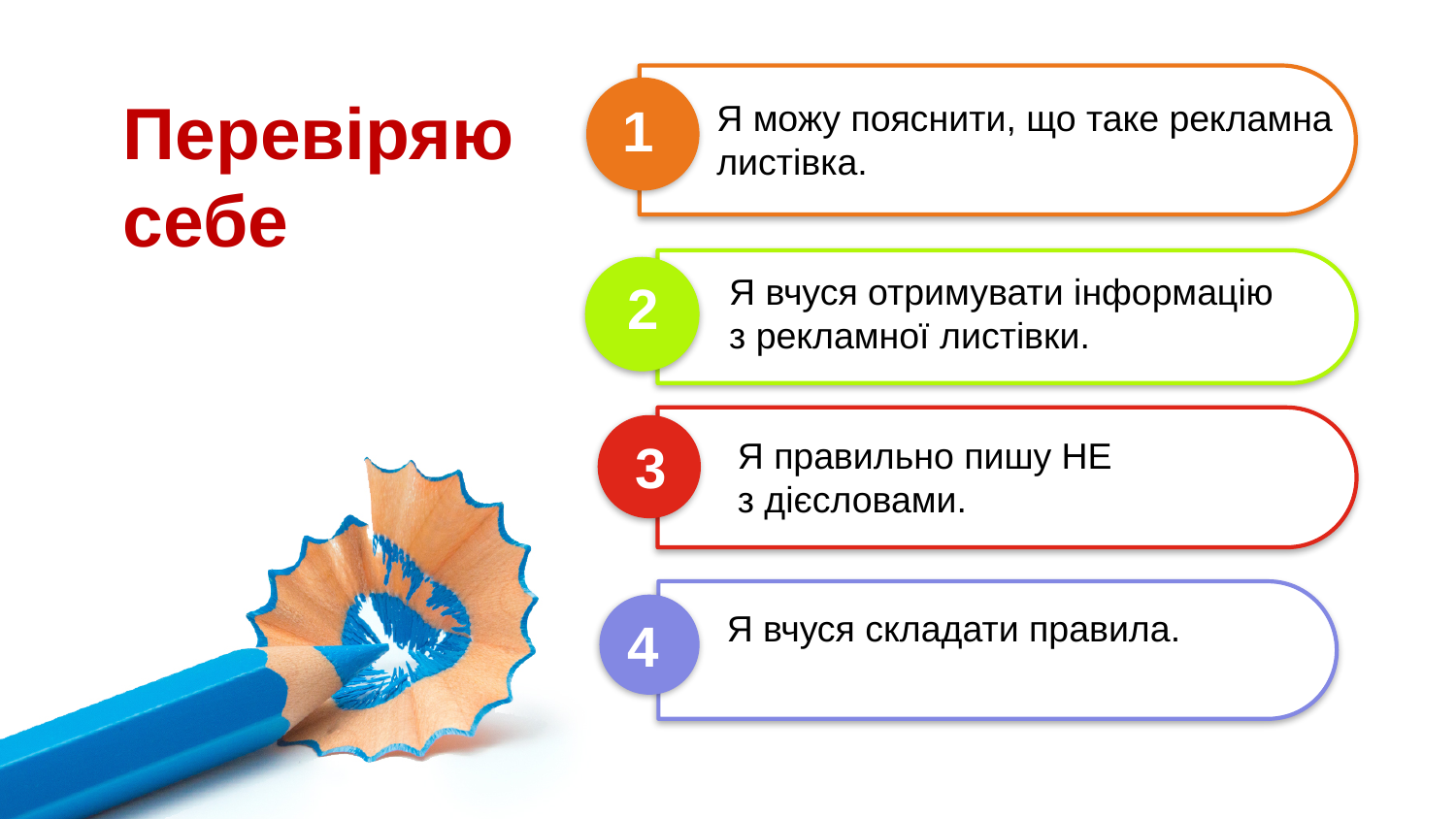

Перевіряю себе

1
Я можу пояснити, що таке рекламна листівка.

Я вчуся отримувати інформацію
з рекламної листівки.
2

3
Я правильно пишу НЕ
з дієсловами.

Я вчуся складати правила.
4